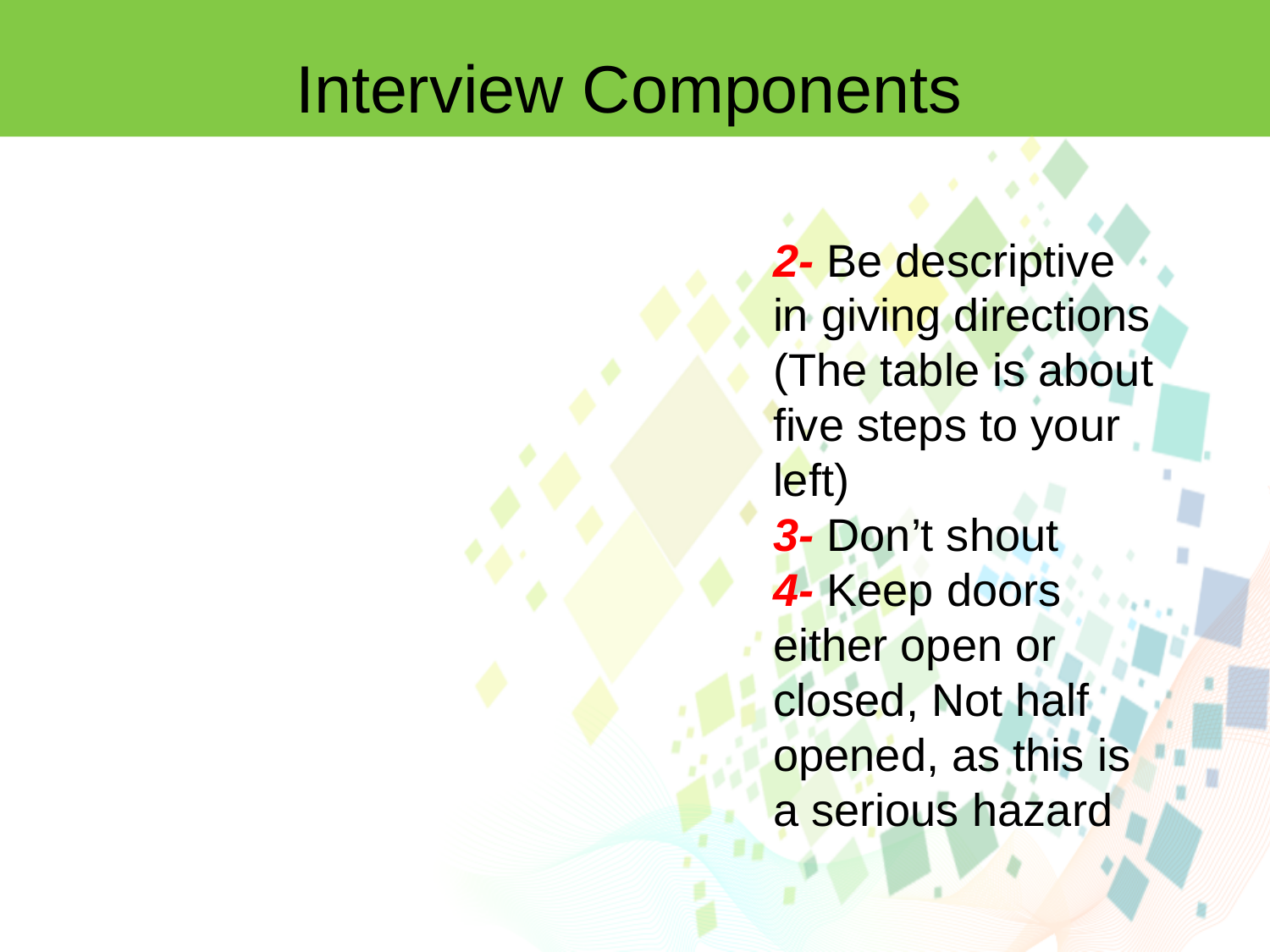

Interview Components
2- Be descriptive in giving directions (The table is about five steps to your left)
3- Don’t shout
4- Keep doors either open or closed, Not half opened, as this is a serious hazard